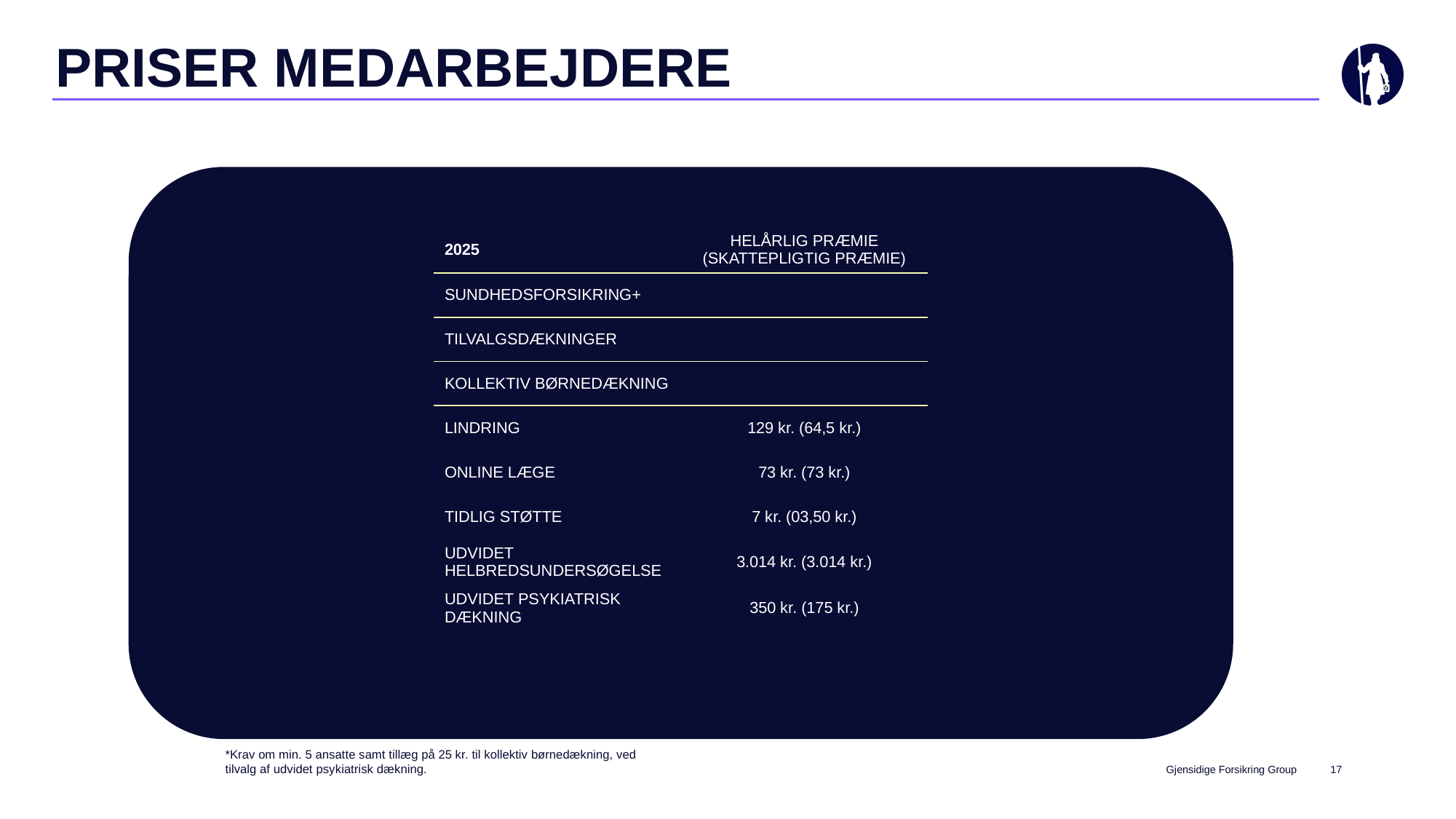

PRISER MEDARBEJDERE

| 2025 | HELÅRLIG PRÆMIE (SKATTEPLIGTIG PRÆMIE) |
| --- | --- |
| SUNDHEDSFORSIKRING+ |  |
| TILVALGSDÆKNINGER |  |
| KOLLEKTIV BØRNEDÆKNING |  |
| LINDRING | 129 kr. (64,5 kr.) |
| ONLINE LÆGE | 73 kr. (73 kr.) |
| TIDLIG STØTTE | 7 kr. (03,50 kr.) |
| UDVIDET HELBREDSUNDERSØGELSE | 3.014 kr. (3.014 kr.) |
| UDVIDET PSYKIATRISK DÆKNING | 350 kr. (175 kr.) |
Gjensidige Forsikring Group
17
*Krav om min. 5 ansatte samt tillæg på 25 kr. til kollektiv børnedækning, ved tilvalg af udvidet psykiatrisk dækning.